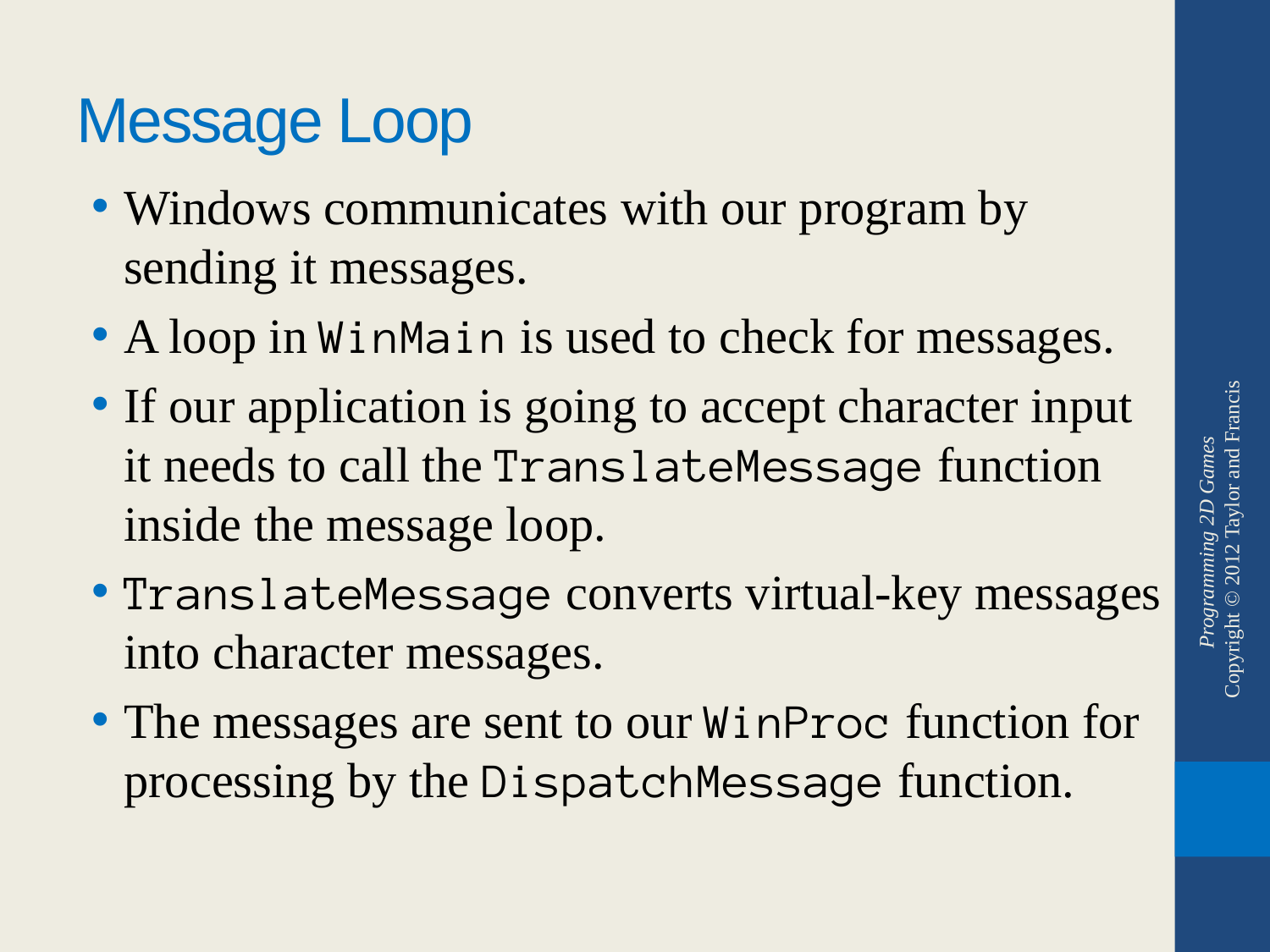

# Message Loop
Windows communicates with our program by sending it messages.
A loop in WinMain is used to check for messages.
If our application is going to accept character input it needs to call the TranslateMessage function inside the message loop.
TranslateMessage converts virtual-key messages into character messages.
The messages are sent to our WinProc function for processing by the DispatchMessage function.
Programming 2D Games
Copyright © 2012 Taylor and Francis